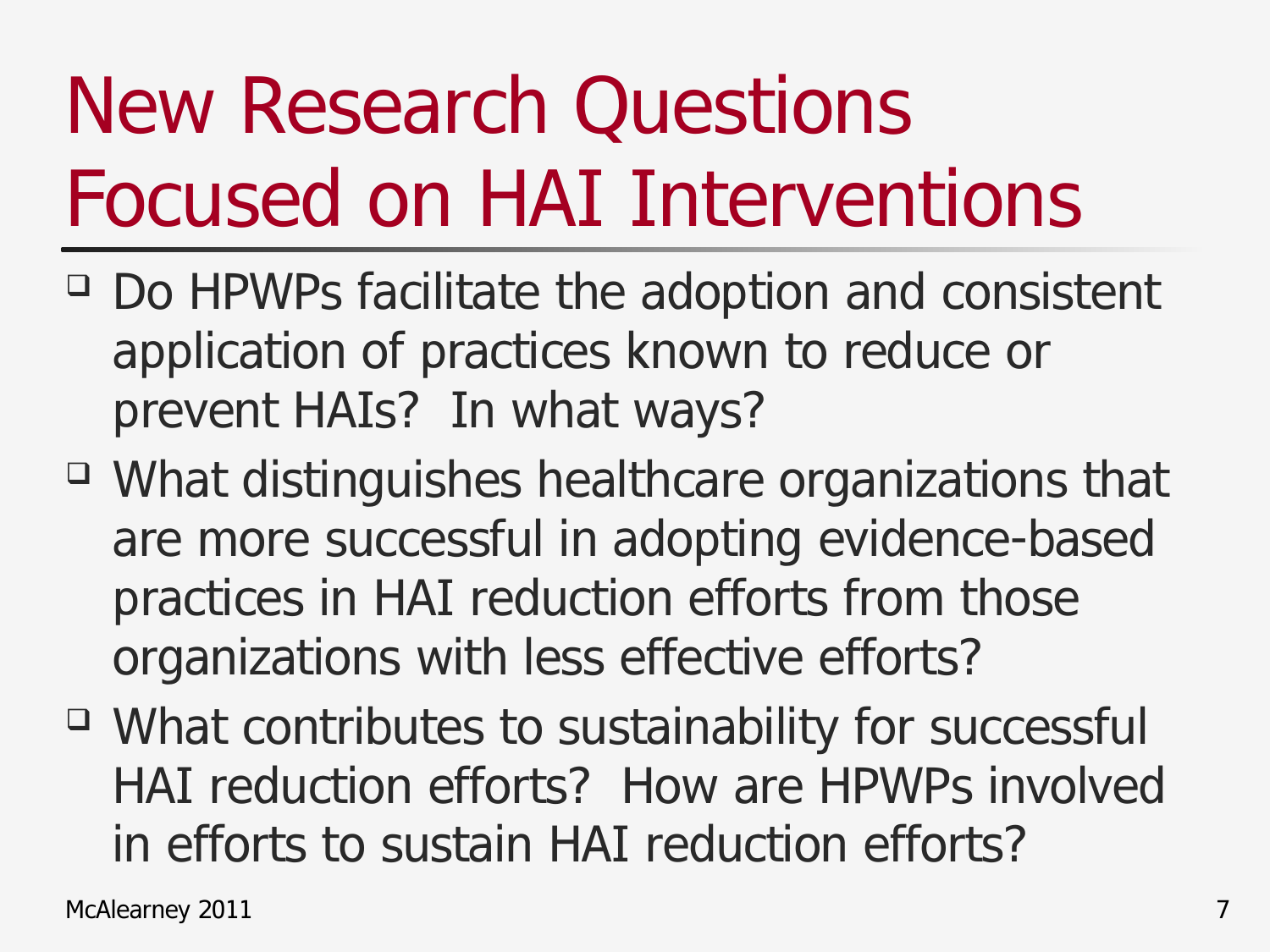

# New Research Questions Focused on HAI Interventions
Do HPWPs facilitate the adoption and consistent application of practices known to reduce or prevent HAIs?  In what ways?
What distinguishes healthcare organizations that are more successful in adopting evidence-based practices in HAI reduction efforts from those organizations with less effective efforts?
What contributes to sustainability for successful HAI reduction efforts?  How are HPWPs involved in efforts to sustain HAI reduction efforts?

McAlearney 2011
7